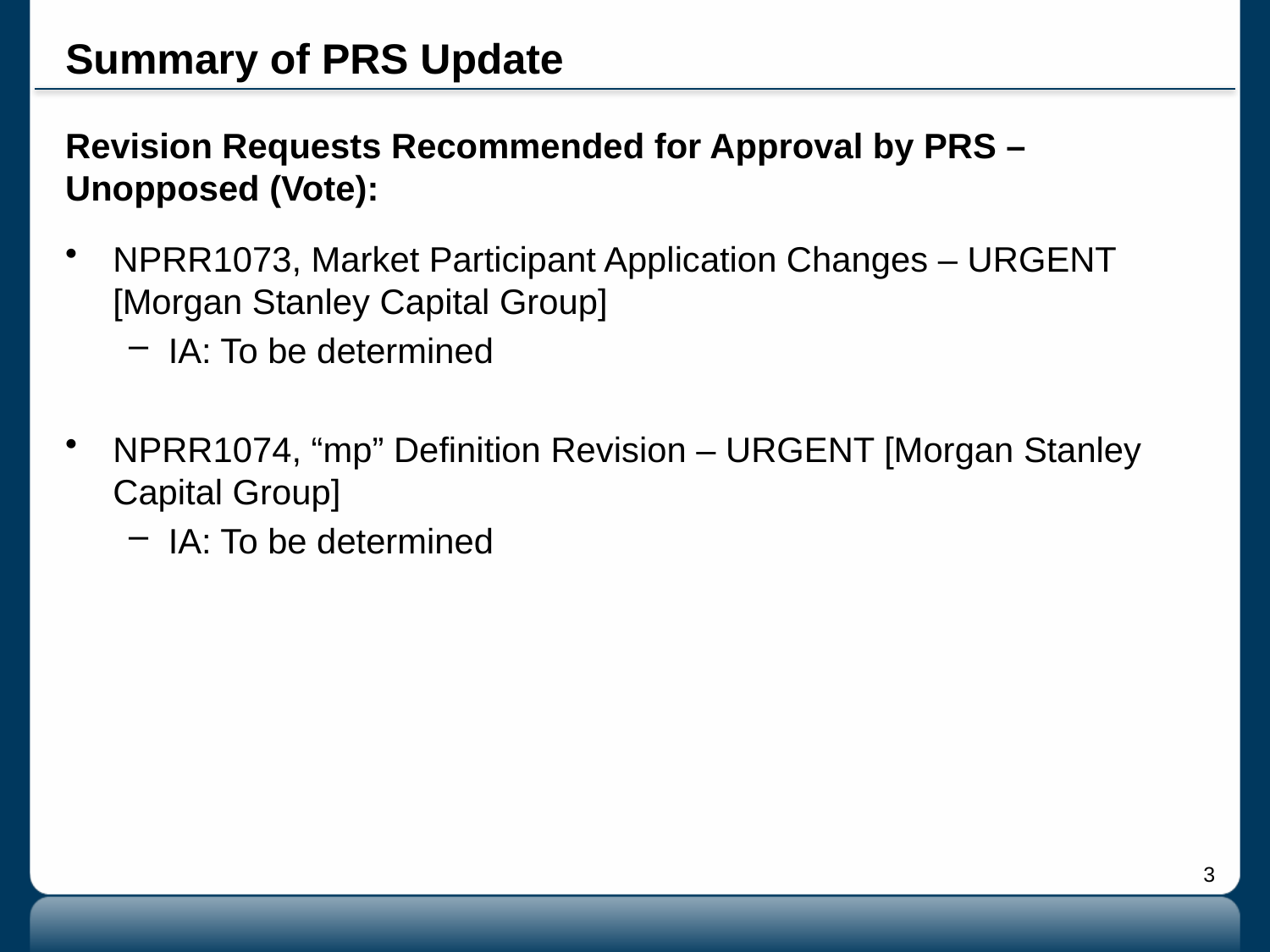

# Summary of PRS Update
Revision Requests Recommended for Approval by PRS – Unopposed (Vote):
NPRR1073, Market Participant Application Changes – URGENT [Morgan Stanley Capital Group]
IA: To be determined

NPRR1074, “mp” Definition Revision – URGENT [Morgan Stanley Capital Group]
IA: To be determined